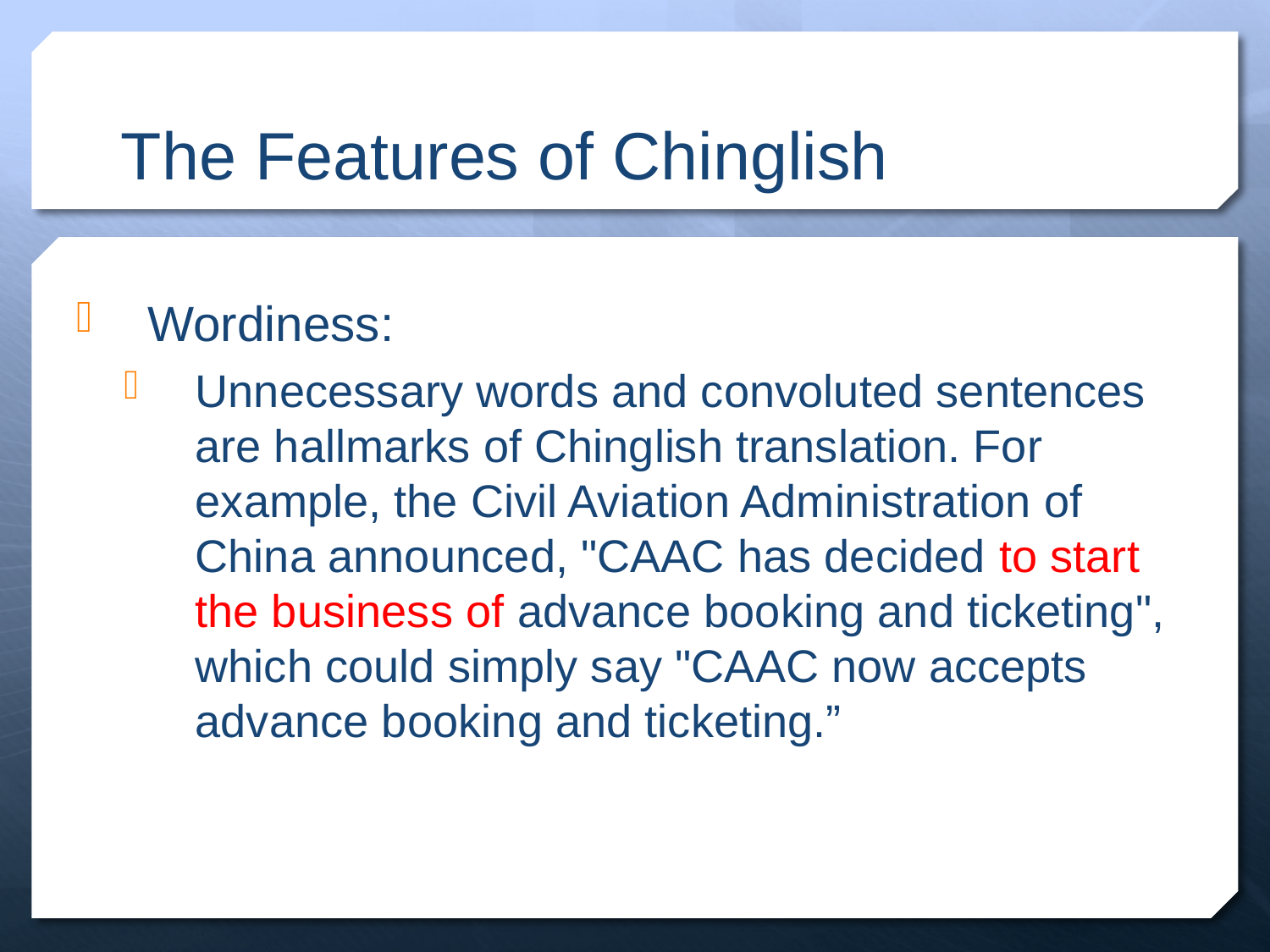

# The Features of Chinglish
Wordiness:
Unnecessary words and convoluted sentences are hallmarks of Chinglish translation. For example, the Civil Aviation Administration of China announced, "CAAC has decided to start the business of advance booking and ticketing", which could simply say "CAAC now accepts advance booking and ticketing.”